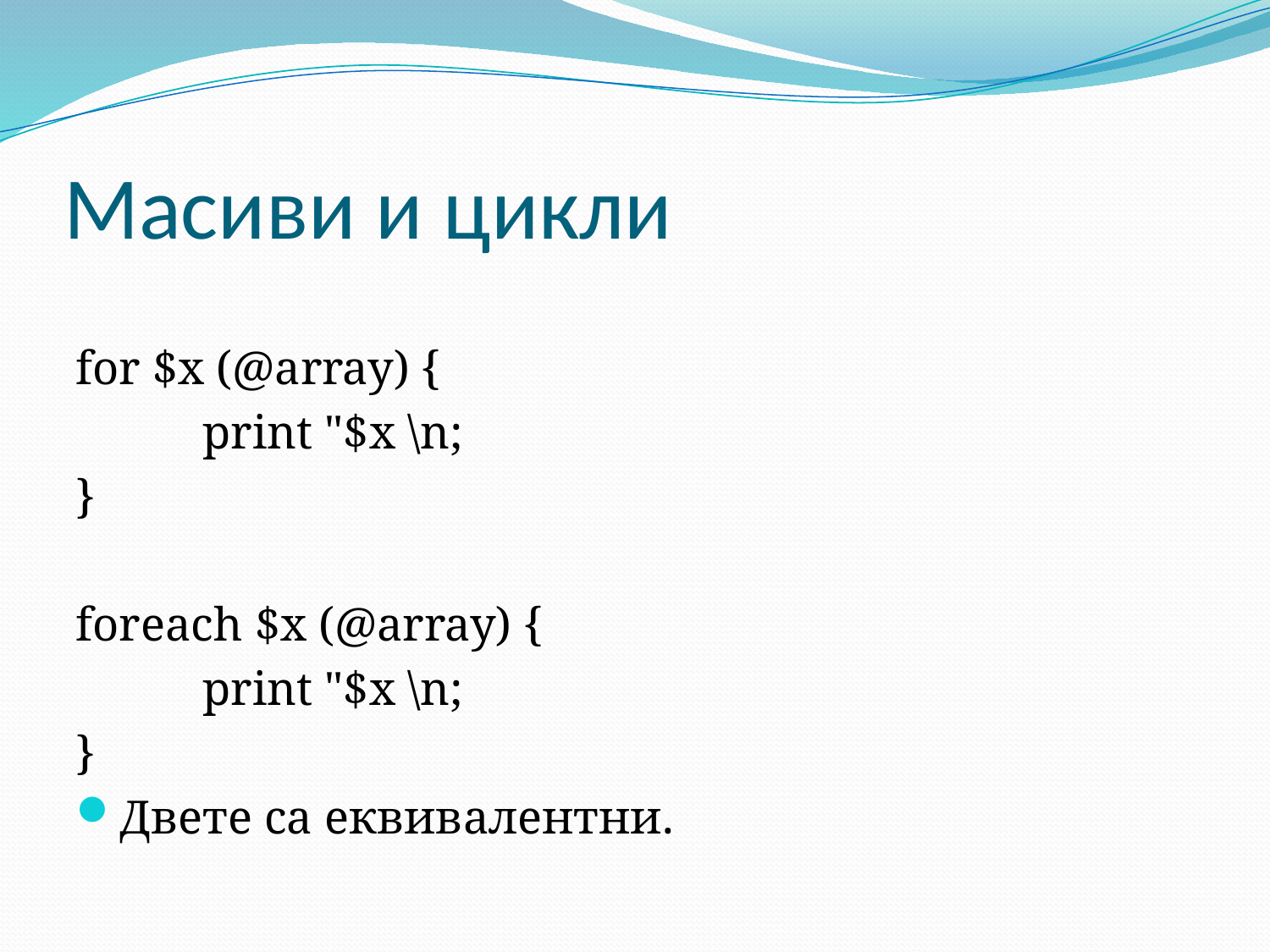

# Масиви и цикли

for $x (@array) {
	print "$x \n;
}

foreach $x (@array) {
	print "$x \n;
}
Двете са еквивалентни.